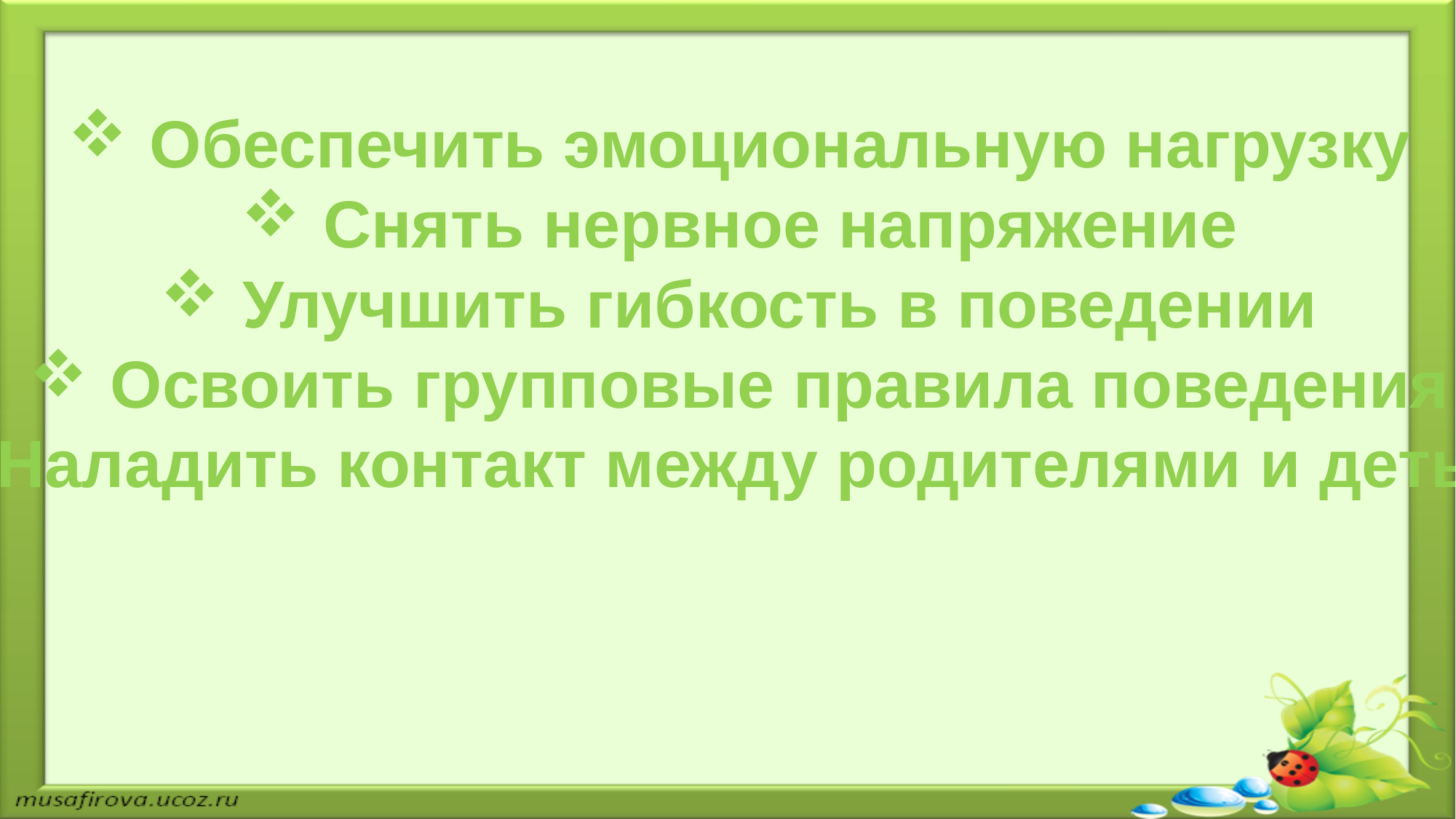

Обеспечить эмоциональную нагрузку
Снять нервное напряжение
Улучшить гибкость в поведении
Освоить групповые правила поведения
Наладить контакт между родителями и детьми